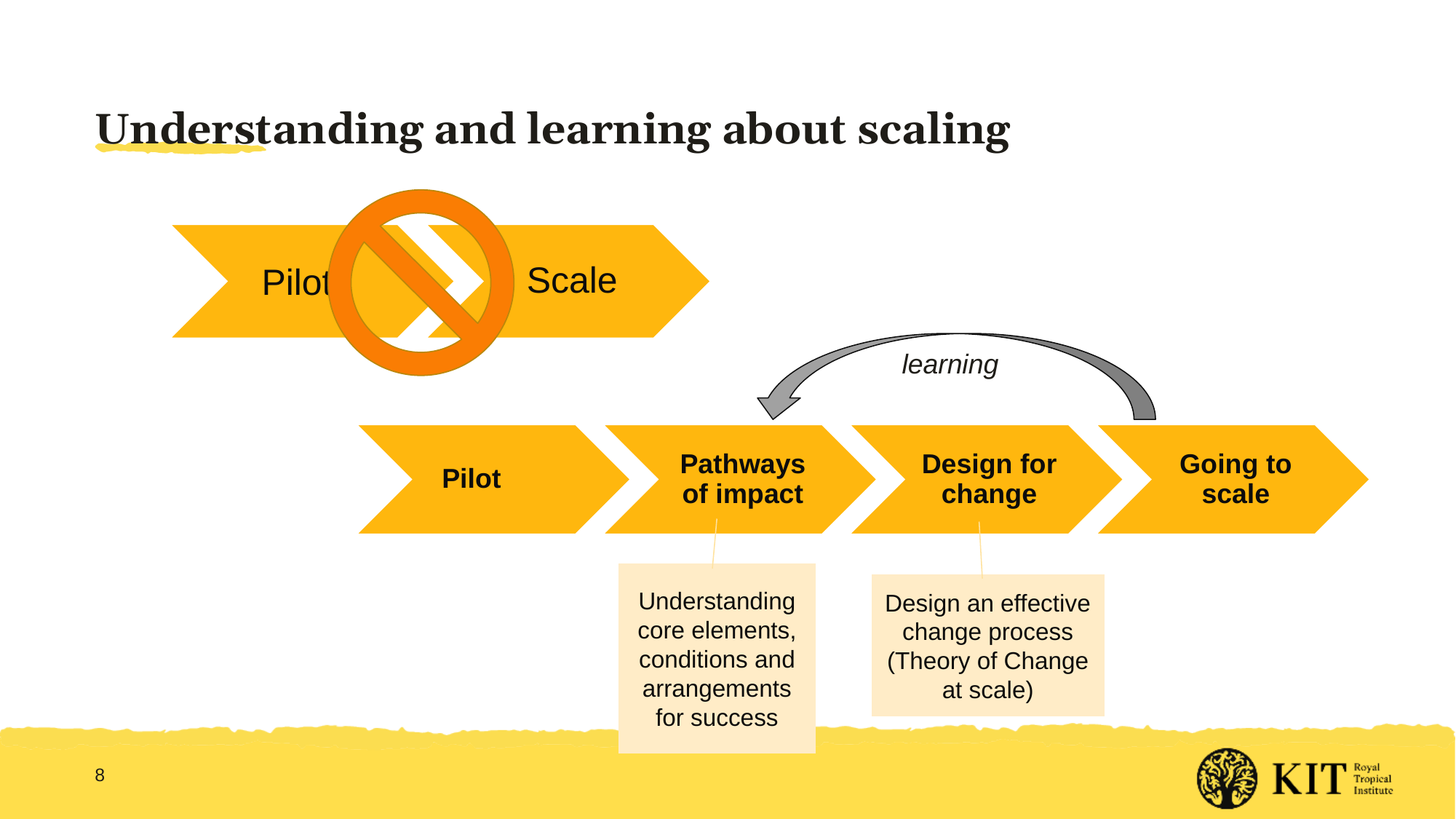

# Understanding and learning about scaling
Pilot
Scale

learning
Pilot
Pathways of impact
Design for change
Going to scale
Understanding core elements, conditions and arrangements for success
Design an effective change process (Theory of Change at scale)
8